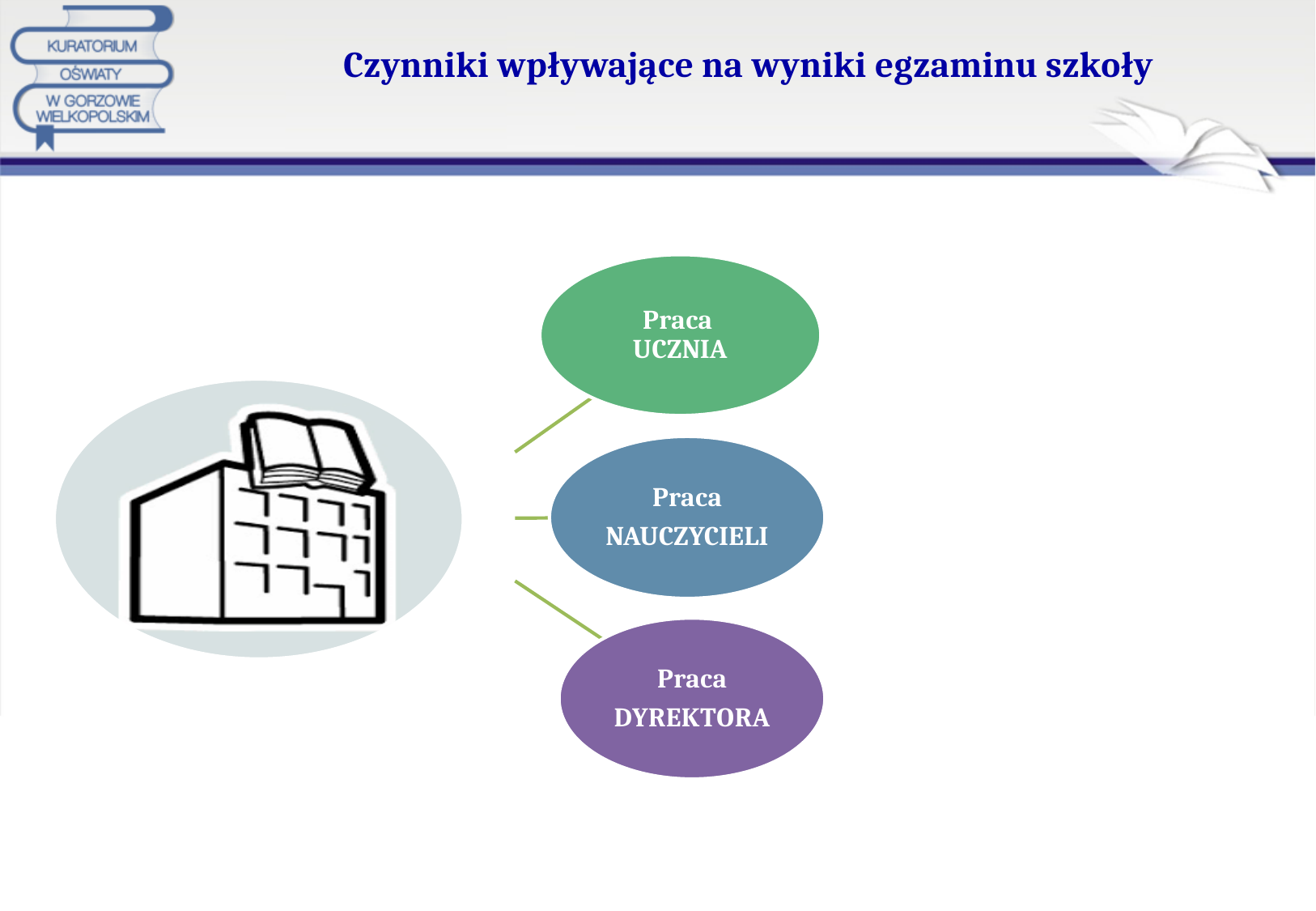

# Czynniki wpływające na wyniki egzaminu szkoły
Praca
UCZNIA

Praca
NAUCZYCIELI

Praca
DYREKTORA